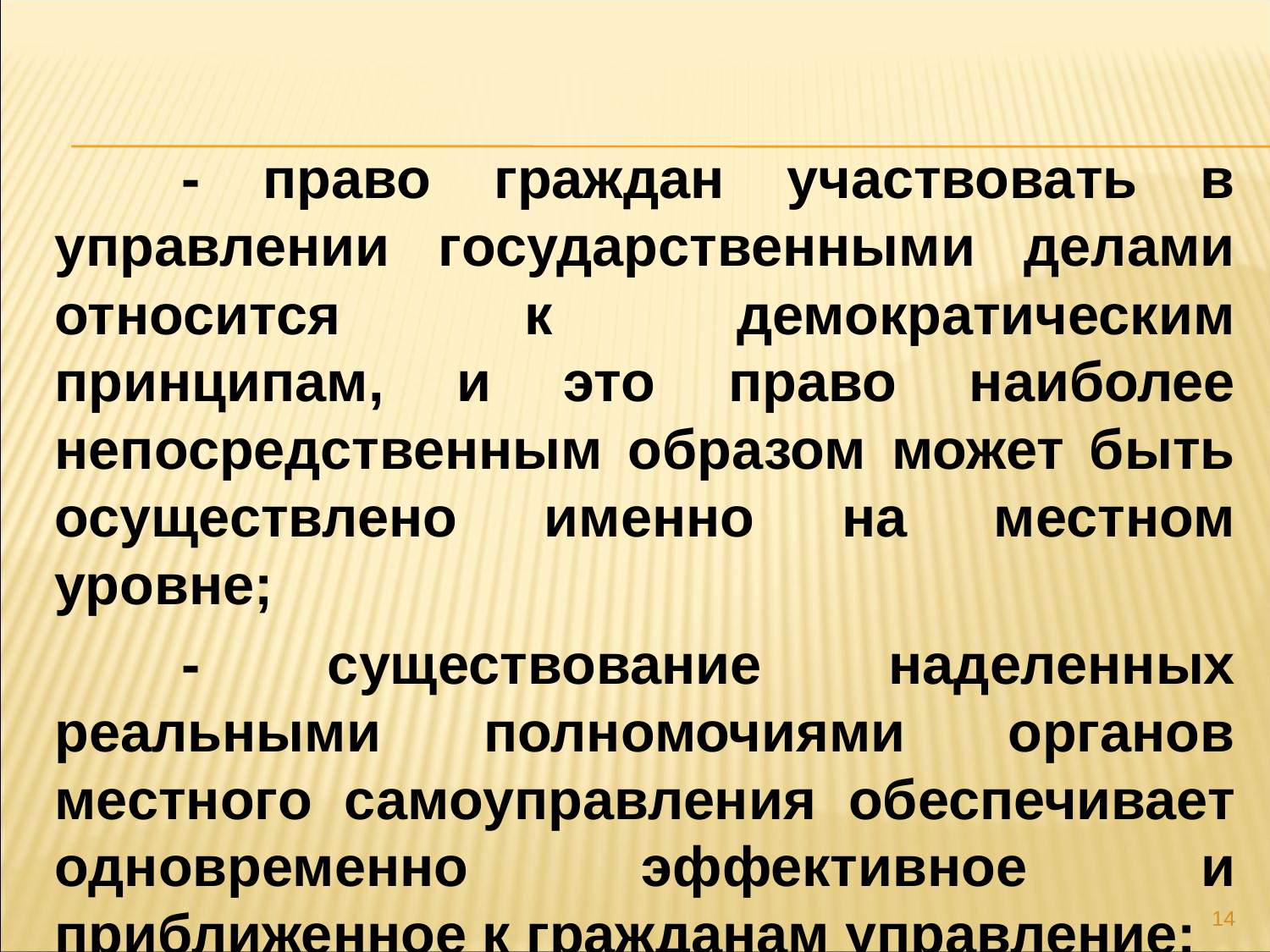

- право граждан участвовать в управлении государственными делами относится к демократическим принципам, и это право наиболее непосредственным образом может быть осуществлено именно на местном уровне;
	- существование наделенных реальными полномочиями органов местного самоуправления обеспечивает одновременно эффективное и приближенное к гражданам управление;
14